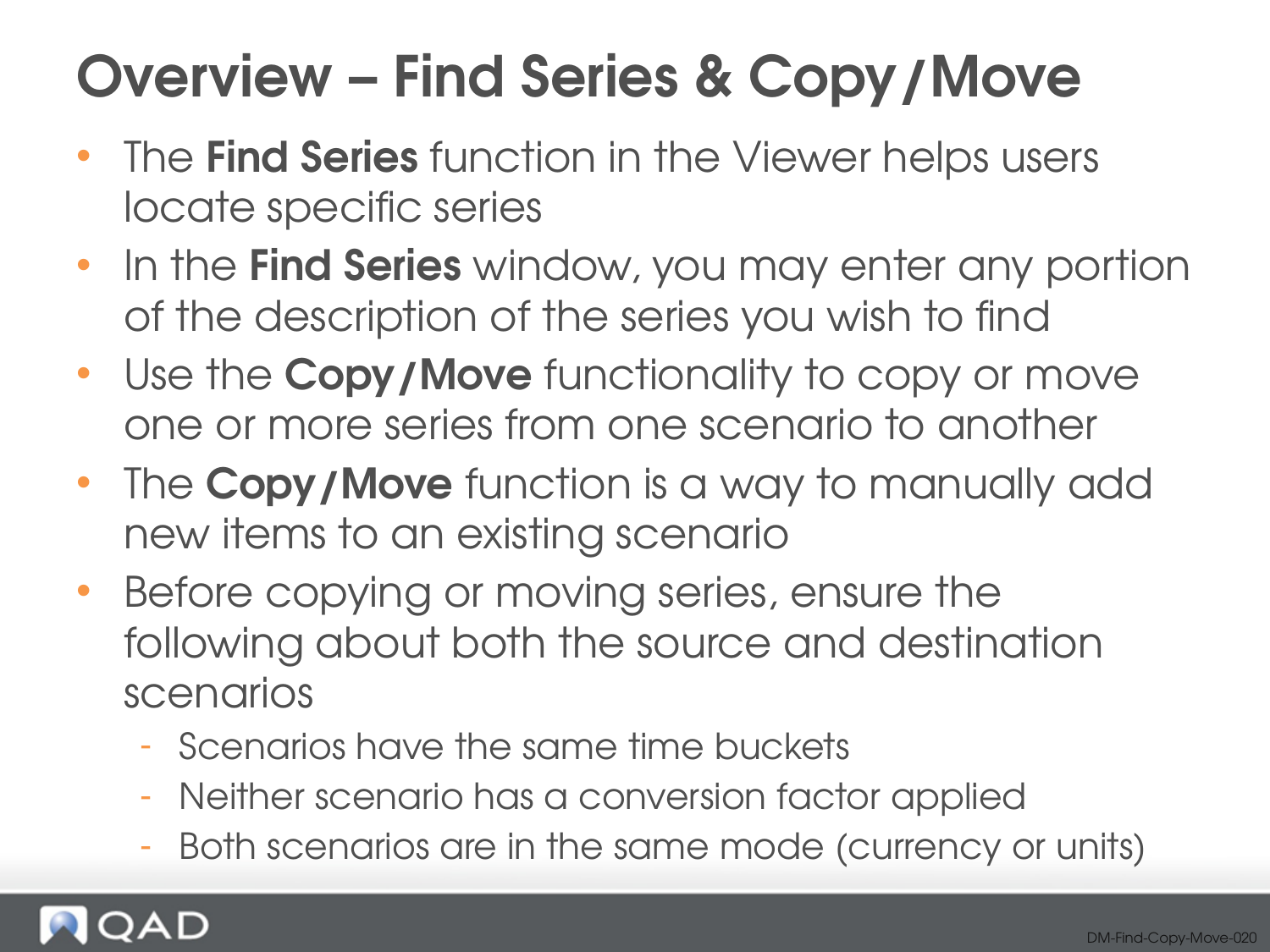

# Overview – Find Series & Copy/Move
The Find Series function in the Viewer helps users locate specific series
In the Find Series window, you may enter any portion of the description of the series you wish to find
Use the Copy/Move functionality to copy or move one or more series from one scenario to another
The Copy/Move function is a way to manually add new items to an existing scenario
Before copying or moving series, ensure the following about both the source and destination scenarios
Scenarios have the same time buckets
Neither scenario has a conversion factor applied
Both scenarios are in the same mode (currency or units)

DM-Find-Copy-Move-020